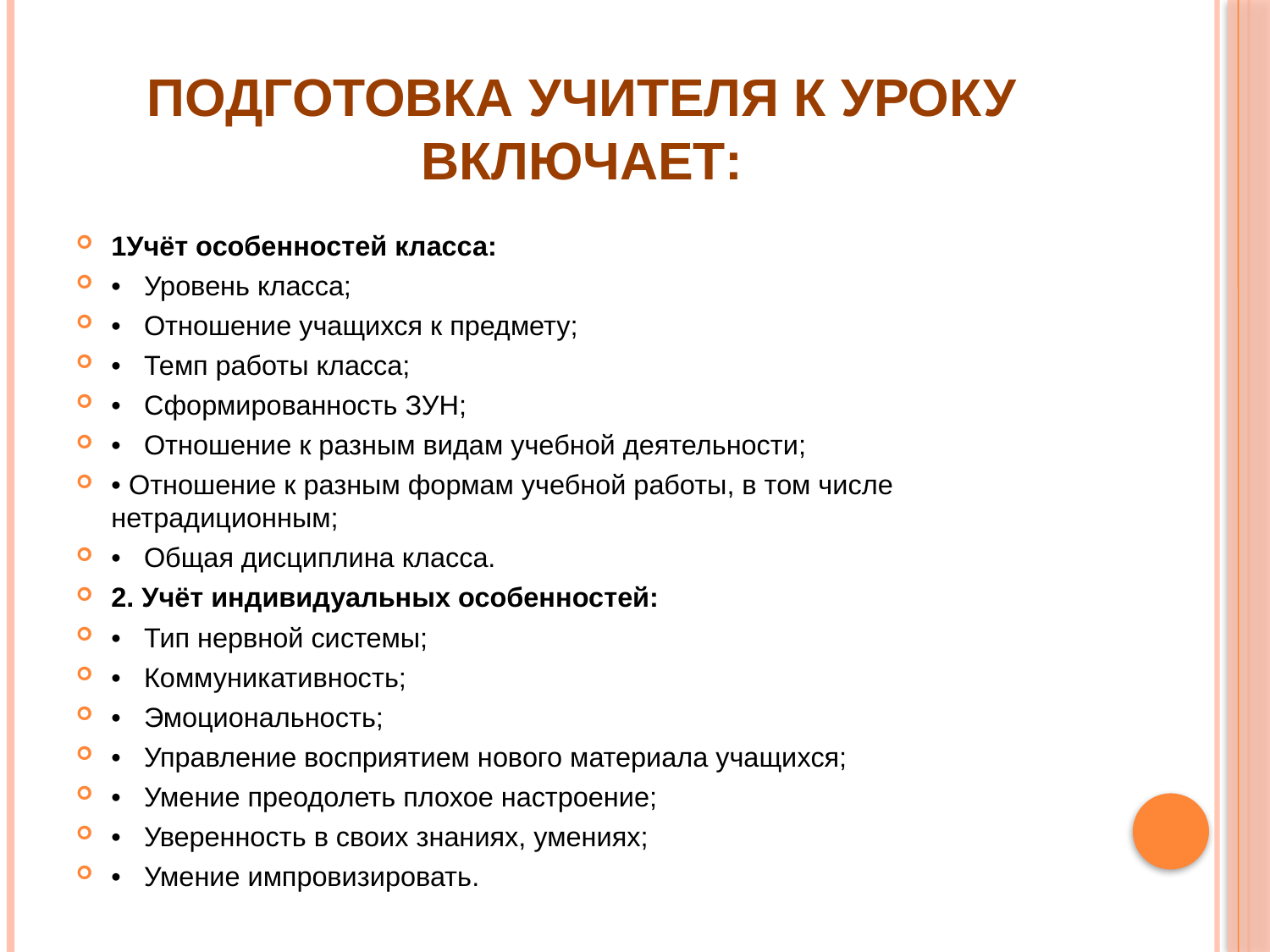

# Подготовка учителя к уроку включает:
1Учёт особенностей класса:
•   Уровень класса;
•   Отношение учащихся к предмету;
•   Темп работы класса;
•   Сформированность ЗУН;
•   Отношение к разным видам учебной деятельности;
• Отношение к разным формам учебной работы, в том числе нетрадиционным;
•   Общая дисциплина класса.
2. Учёт индивидуальных особенностей:
•   Тип нервной системы;
•   Коммуникативность;
•   Эмоциональность;
•   Управление восприятием нового материала учащихся;
•   Умение преодолеть плохое настроение;
•   Уверенность в своих знаниях, умениях;
•   Умение импровизировать.